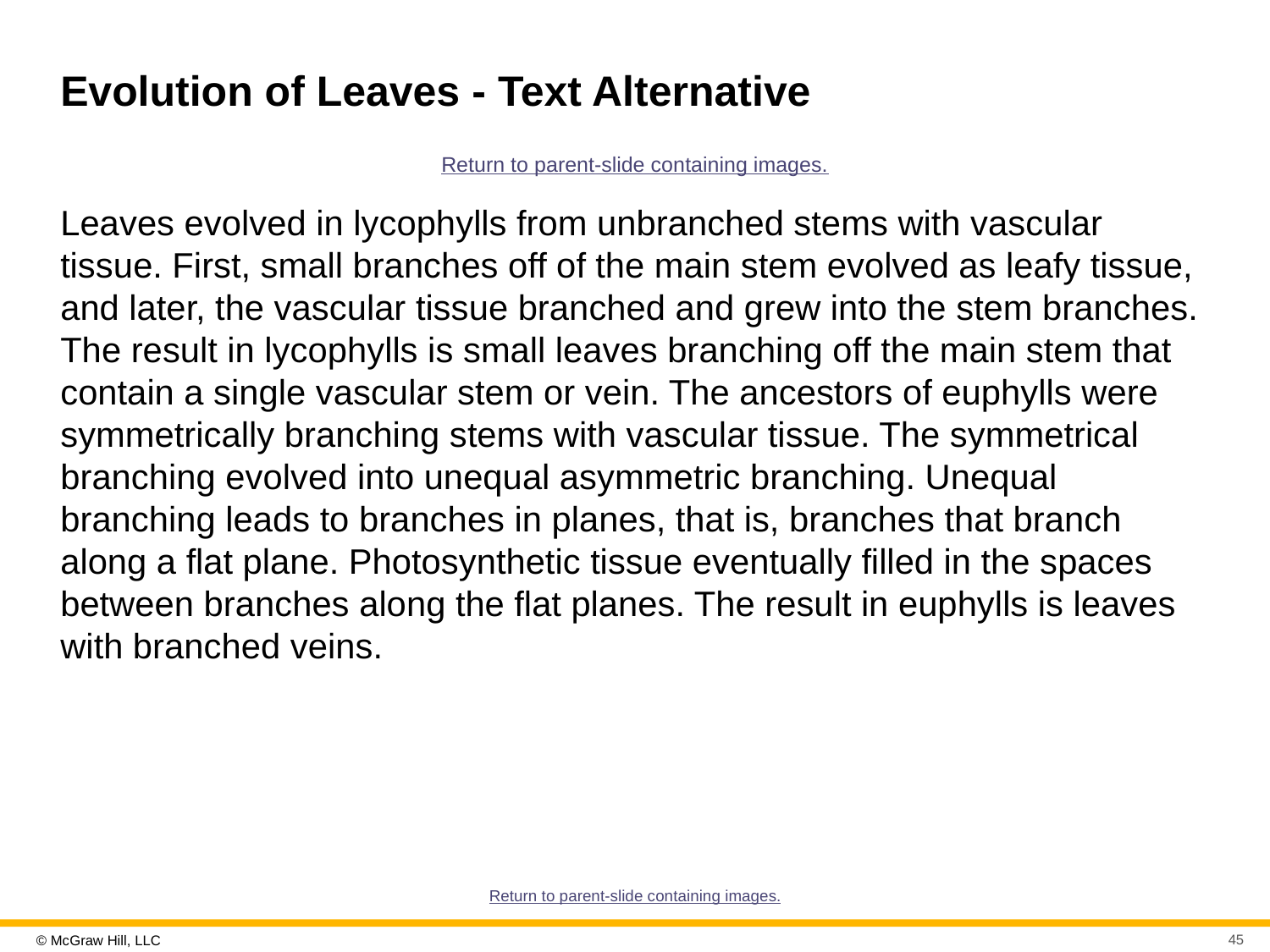

# Evolution of Leaves - Text Alternative
Return to parent-slide containing images.
Leaves evolved in lycophylls from unbranched stems with vascular tissue. First, small branches off of the main stem evolved as leafy tissue, and later, the vascular tissue branched and grew into the stem branches. The result in lycophylls is small leaves branching off the main stem that contain a single vascular stem or vein. The ancestors of euphylls were symmetrically branching stems with vascular tissue. The symmetrical branching evolved into unequal asymmetric branching. Unequal branching leads to branches in planes, that is, branches that branch along a flat plane. Photosynthetic tissue eventually filled in the spaces between branches along the flat planes. The result in euphylls is leaves with branched veins.
Return to parent-slide containing images.
45